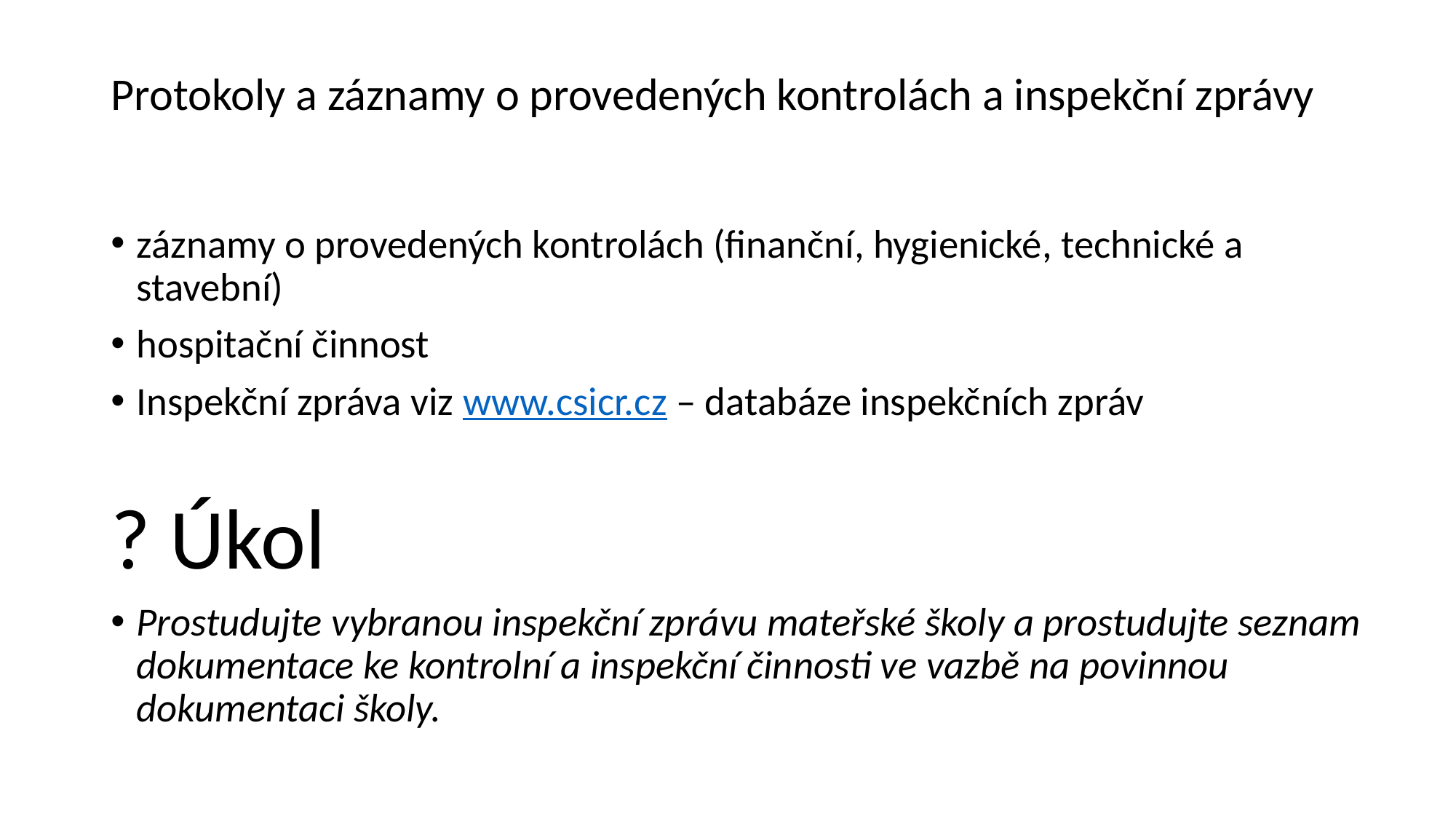

# Protokoly a záznamy o provedených kontrolách a inspekční zprávy
záznamy o provedených kontrolách (finanční, hygienické, technické a stavební)
hospitační činnost
Inspekční zpráva viz www.csicr.cz – databáze inspekčních zpráv

? Úkol
Prostudujte vybranou inspekční zprávu mateřské školy a prostudujte seznam dokumentace ke kontrolní a inspekční činnosti ve vazbě na povinnou dokumentaci školy.